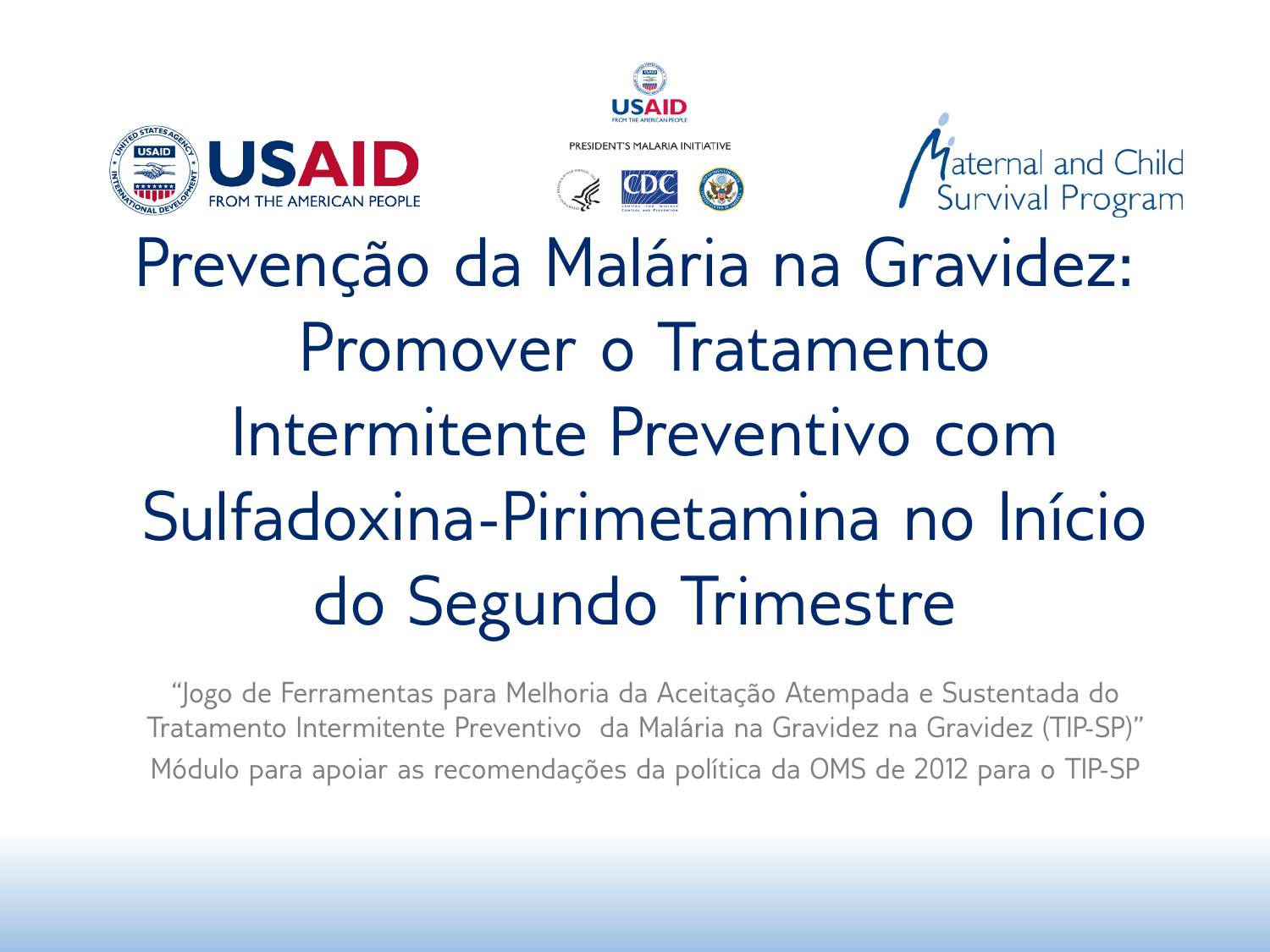

# Prevenção da Malária na Gravidez:  Promover o Tratamento Intermitente Preventivo com Sulfadoxina-Pirimetamina no Início do Segundo Trimestre
“Jogo de Ferramentas para Melhoria da Aceitação Atempada e Sustentada do Tratamento Intermitente Preventivo  da Malária na Gravidez na Gravidez (TIP-SP)”
Módulo para apoiar as recomendações da política da OMS de 2012 para o TIP-SP